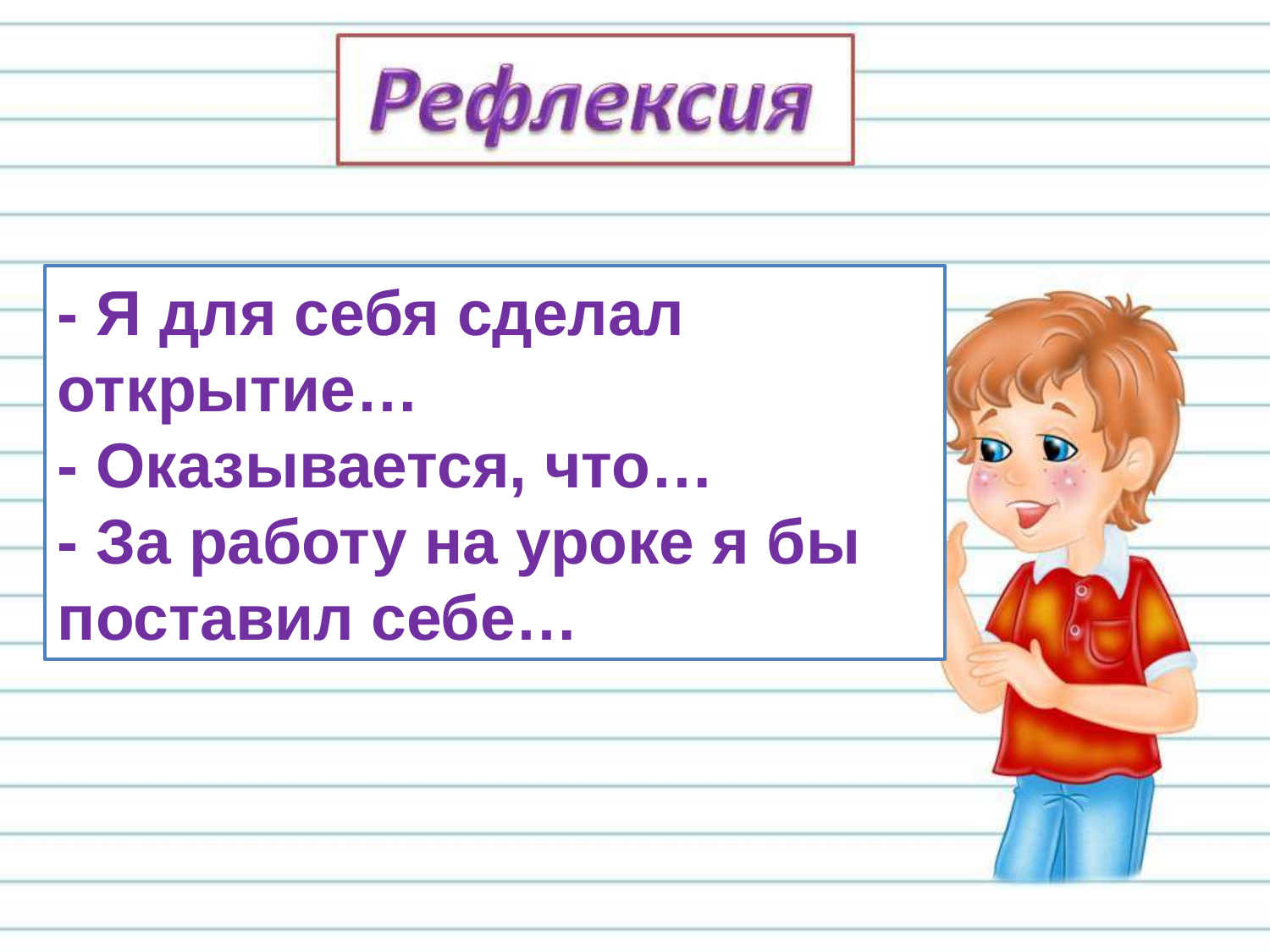

- Я для себя сделал открытие…
- Оказывается, что…
- За работу на уроке я бы поставил себе…